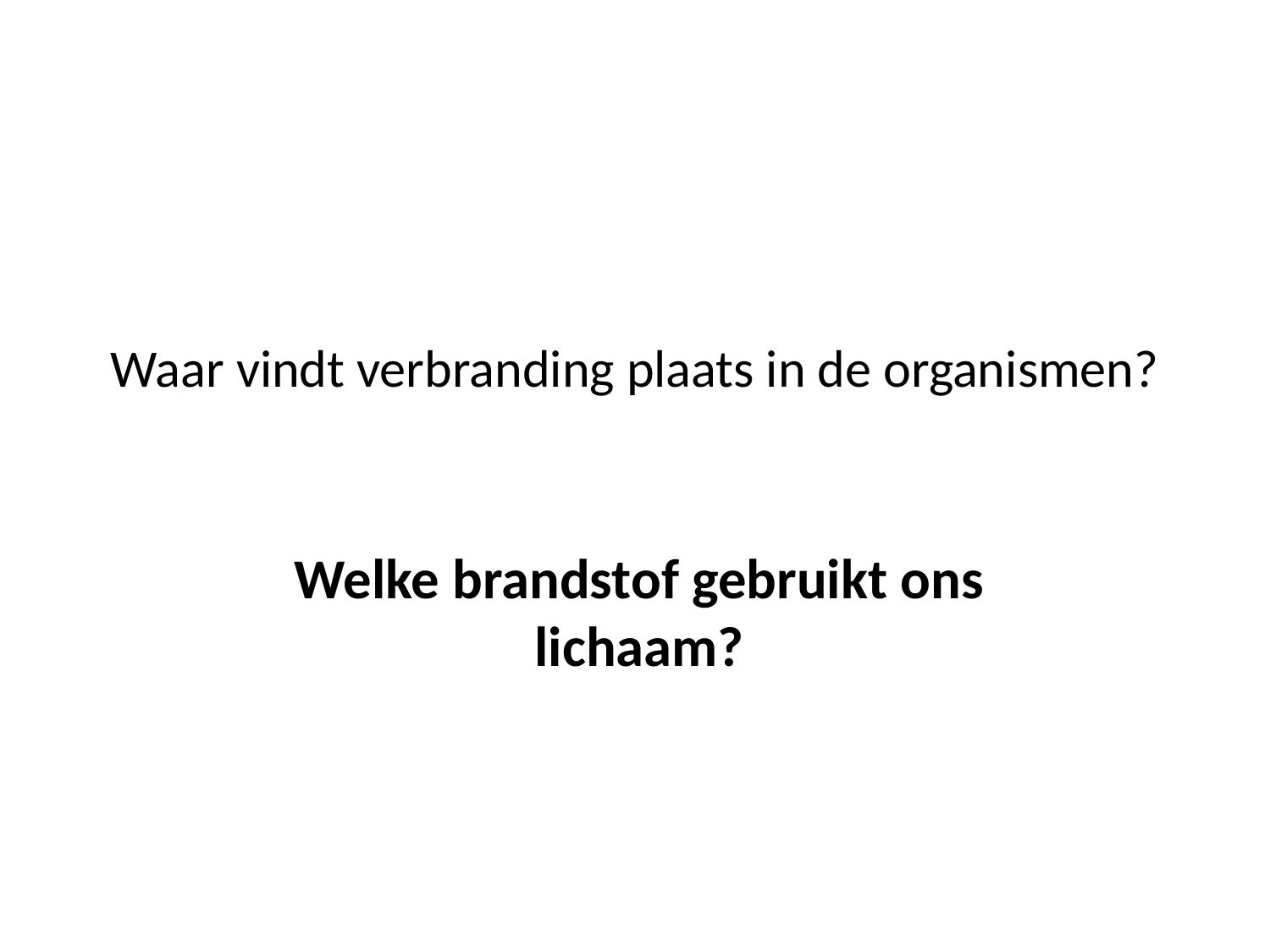

# Waar vindt verbranding plaats in de organismen?
Welke brandstof gebruikt ons lichaam?